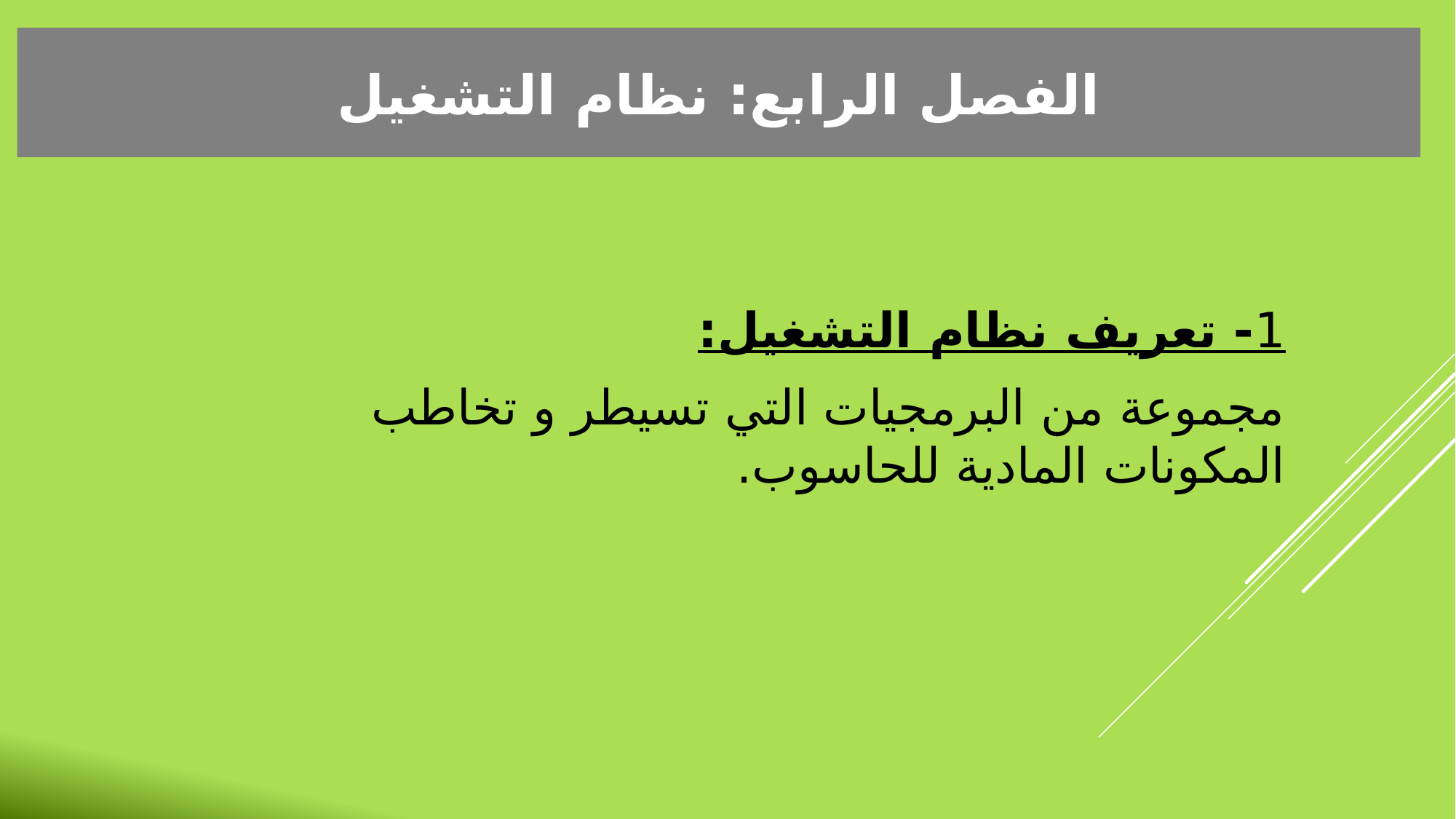

الفصل الرابع: نظام التشغيل
1- تعريف نظام التشغيل:
مجموعة من البرمجيات التي تسيطر و تخاطب المكونات المادية للحاسوب.